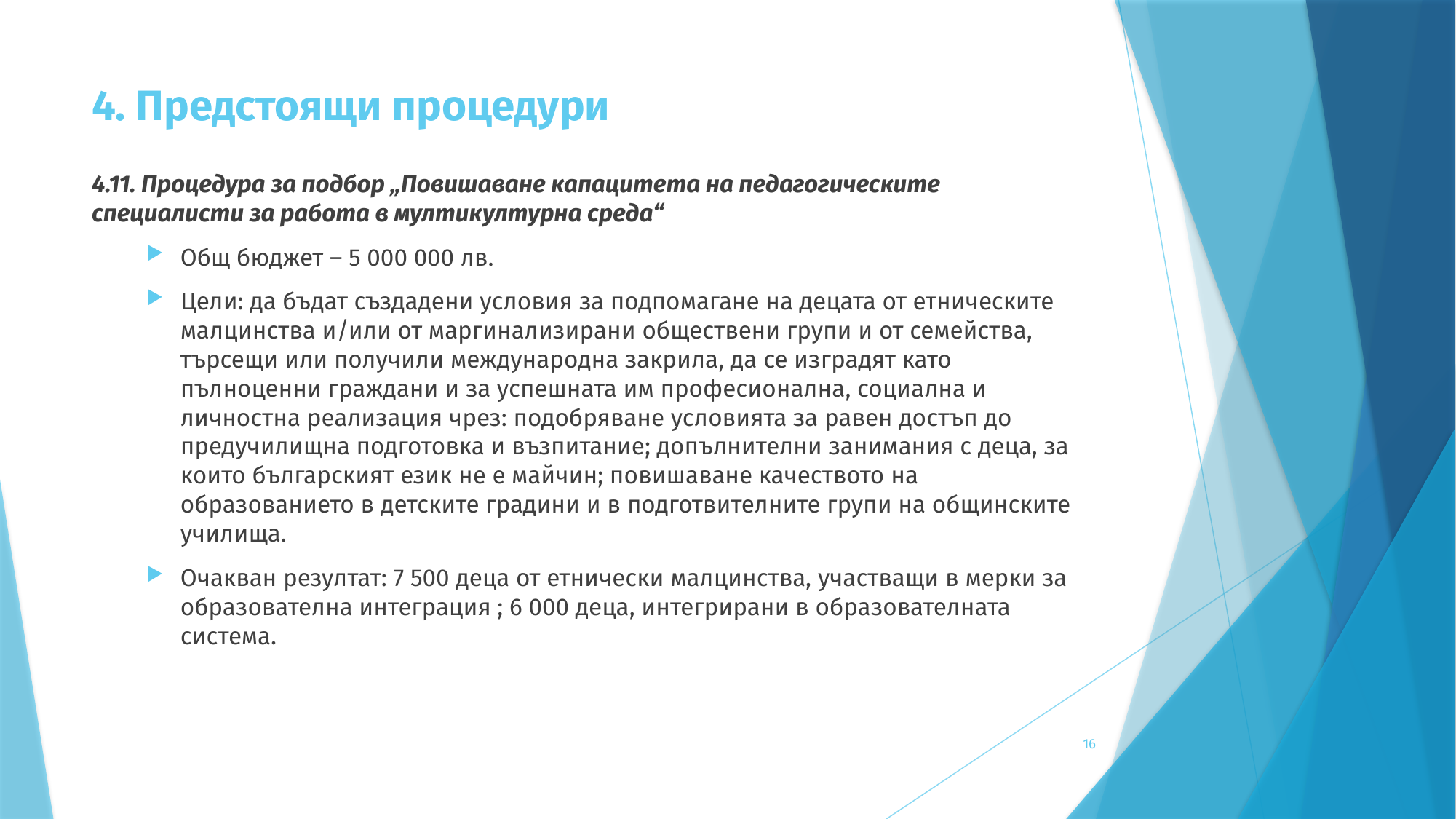

# 4. Предстоящи процедури
4.11. Процедура за подбор „Повишаване капацитета на педагогическите специалисти за работа в мултикултурна среда“
Общ бюджет – 5 000 000 лв.
Цели: да бъдат създадени условия за подпомагане на децата от етническите малцинства и/или от маргинализирани обществени групи и от семейства, търсещи или получили международна закрила, да се изградят като пълноценни граждани и за успешната им професионална, социална и личностна реализация чрез: подобряване условията за равен достъп до предучилищна подготовка и възпитание; допълнителни занимания с деца, за които българският език не е майчин; повишаване качеството на образованието в детските градини и в подготвителните групи на общинските училища.
Очакван резултат: 7 500 деца от етнически малцинства, участващи в мерки за образователна интеграция ; 6 000 деца, интегрирани в образователната система.

16